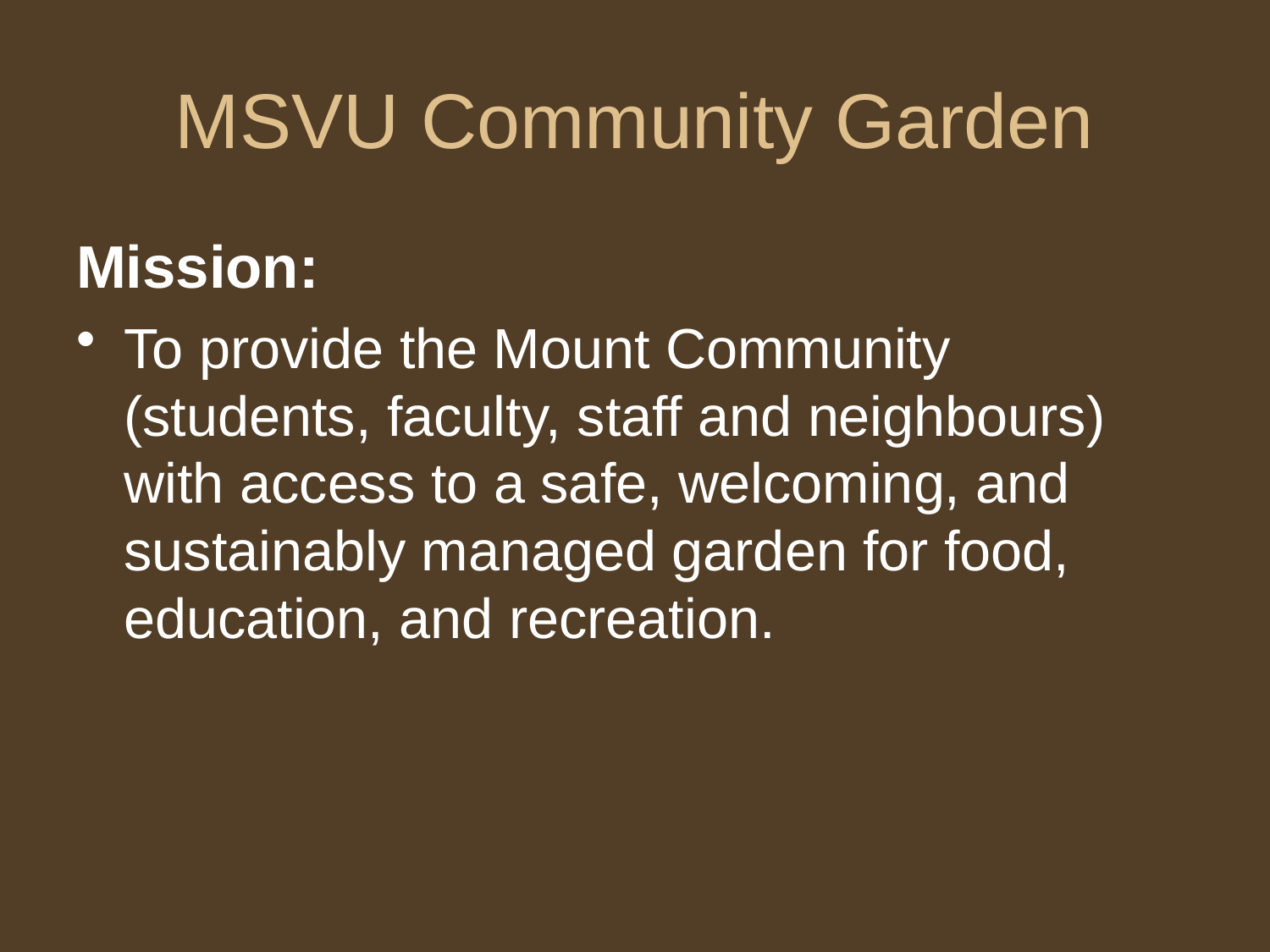

# MSVU Community Garden
Mission:
To provide the Mount Community (students, faculty, staff and neighbours) with access to a safe, welcoming, and sustainably managed garden for food, education, and recreation.